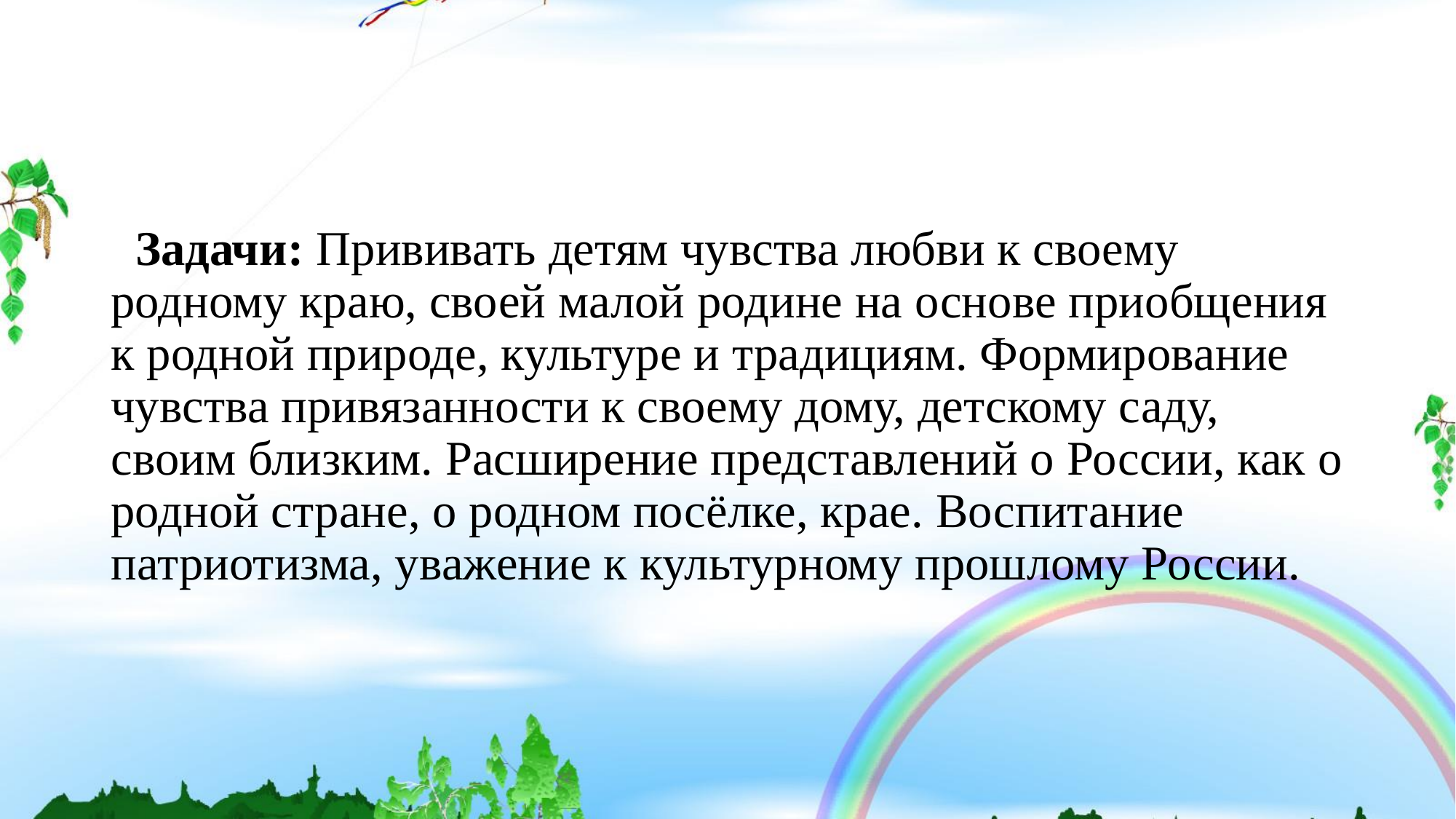

Задачи: Прививать детям чувства любви к своему родному краю, своей малой родине на основе приобщения к родной природе, культуре и традициям. Формирование чувства привязанности к своему дому, детскому саду, своим близким. Расширение представлений о России, как о родной стране, о родном посёлке, крае. Воспитание патриотизма, уважение к культурному прошлому России.